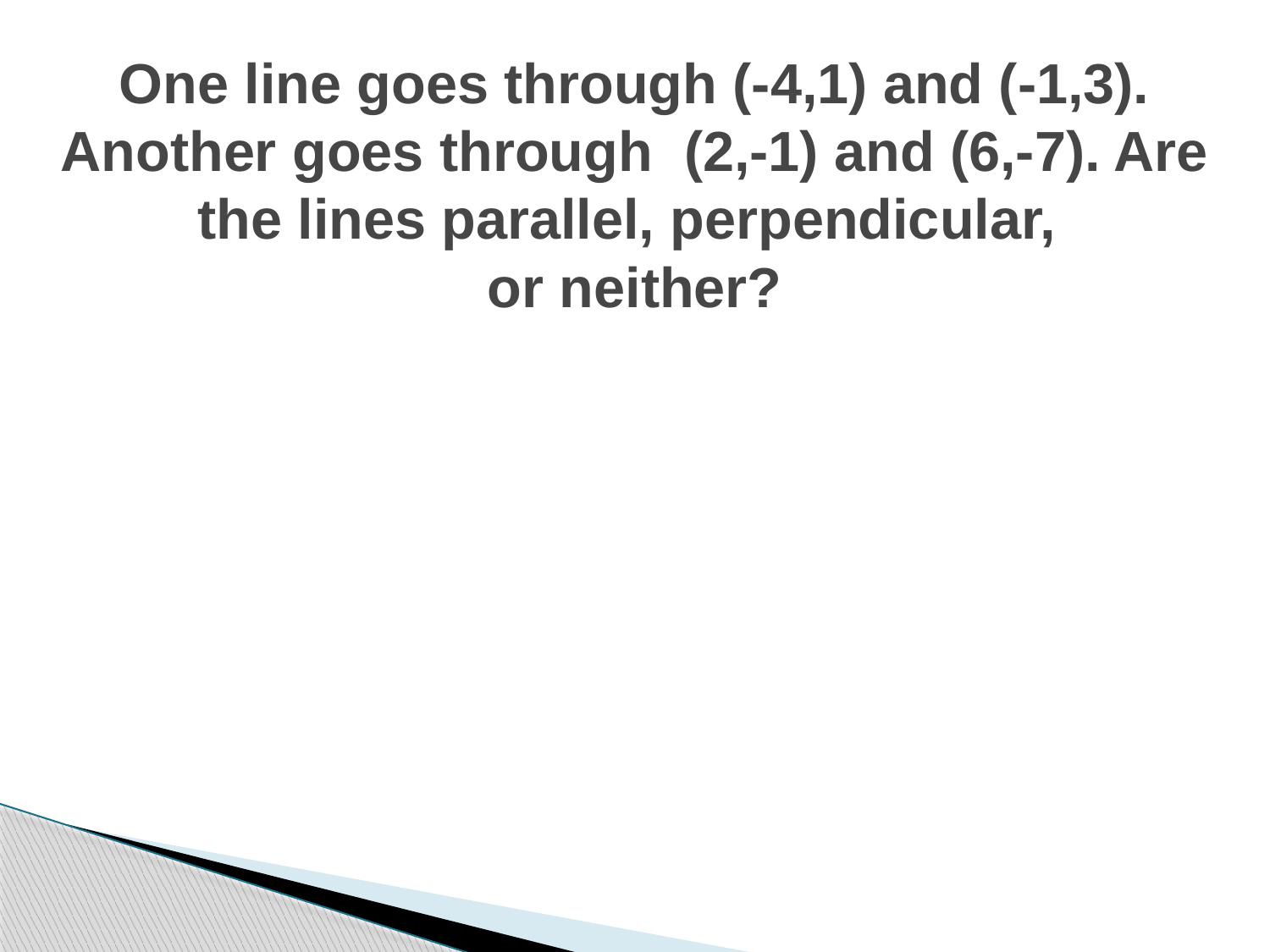

# One line goes through (-4,1) and (-1,3). Another goes through  (2,-1) and (6,-7). Are the lines parallel, perpendicular, or neither?